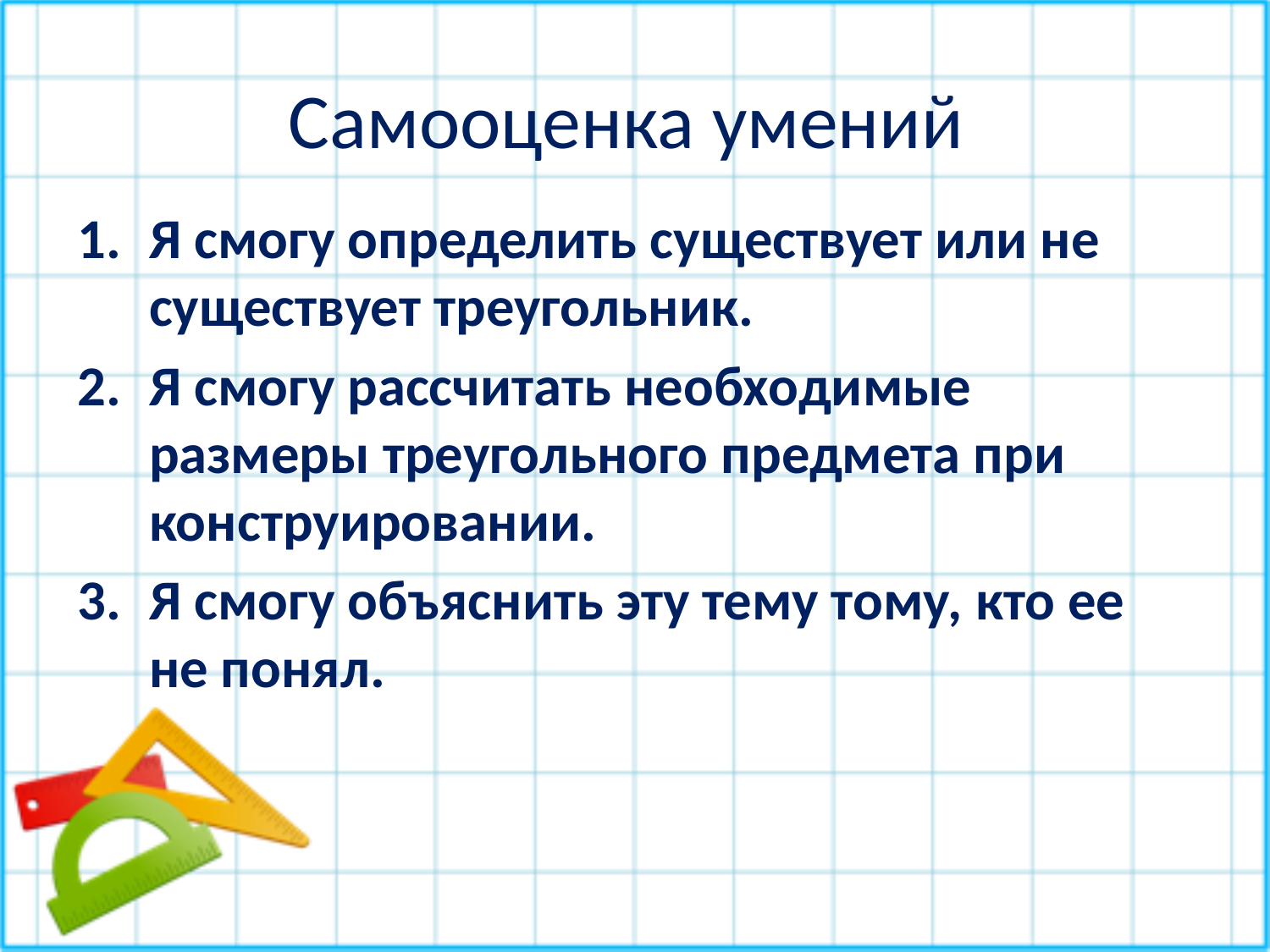

# Самооценка умений
Я смогу определить существует или не существует треугольник.
Я смогу рассчитать необходимые размеры треугольного предмета при конструировании.
Я смогу объяснить эту тему тому, кто ее не понял.